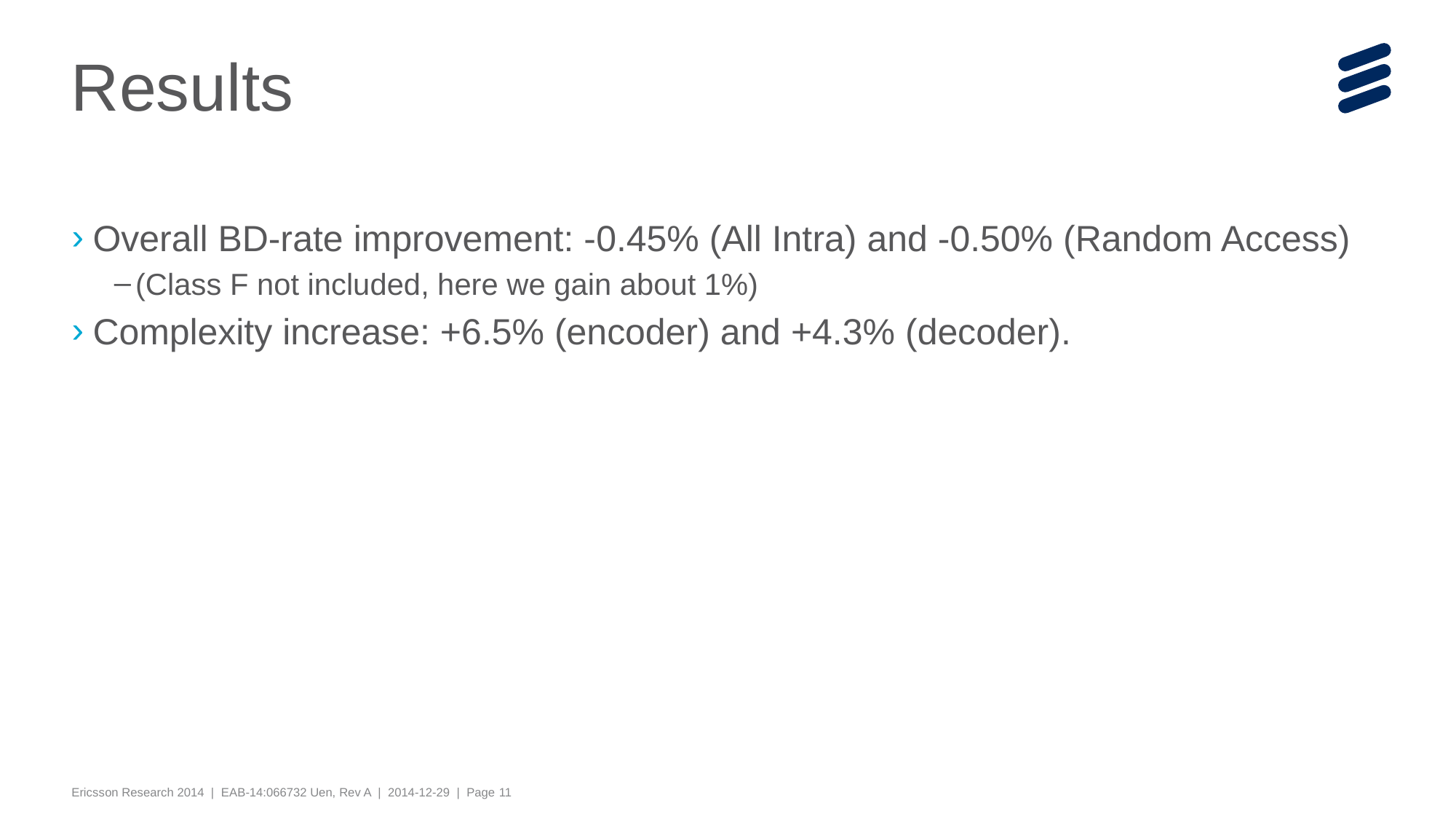

# Results
Overall BD-rate improvement: -0.45% (All Intra) and -0.50% (Random Access)
(Class F not included, here we gain about 1%)
Complexity increase: +6.5% (encoder) and +4.3% (decoder).